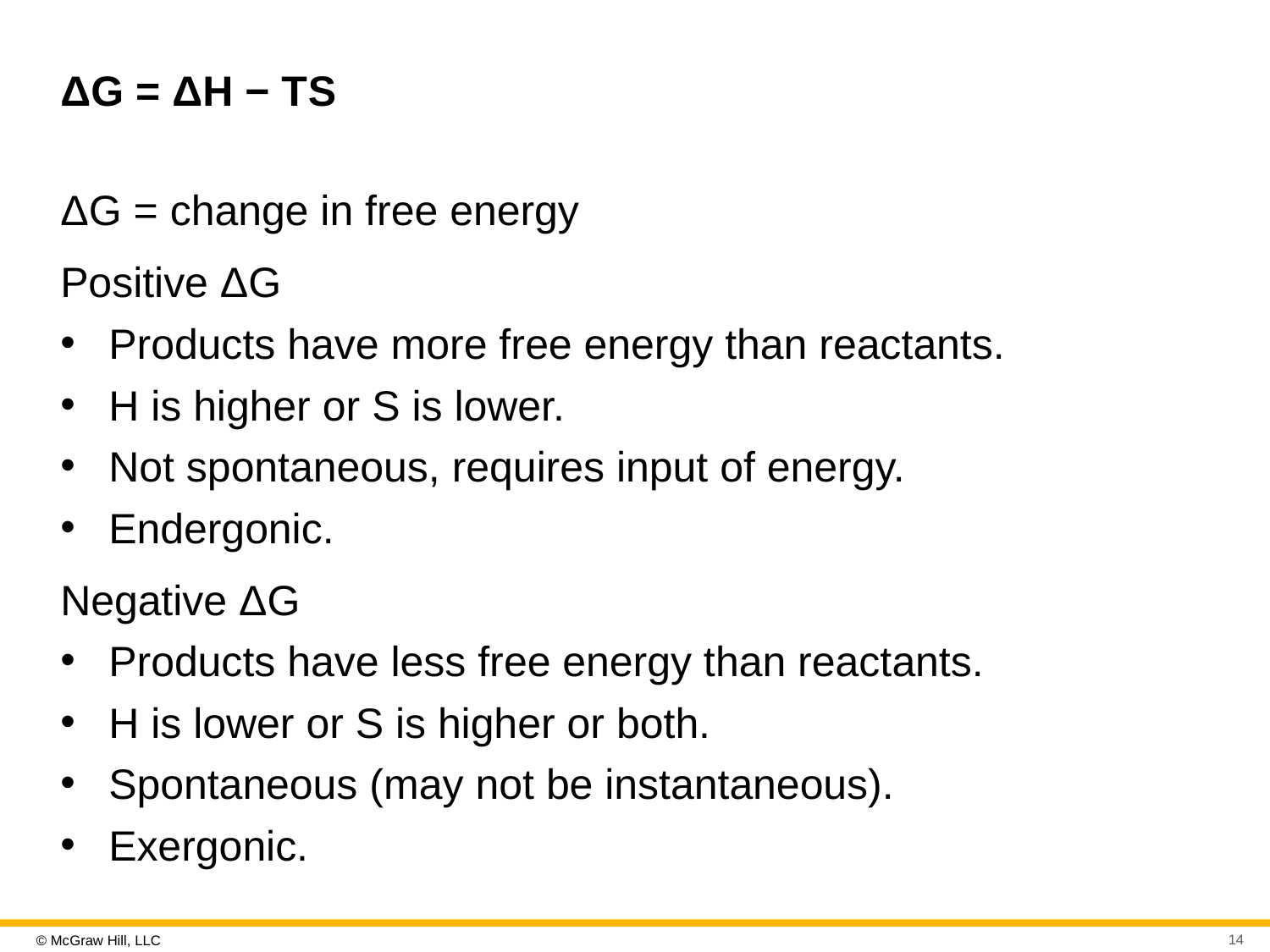

# ΔG = ΔH − T S
ΔG = change in free energy
Positive ΔG
Products have more free energy than reactants.
H is higher or S is lower.
Not spontaneous, requires input of energy.
Endergonic.
Negative ΔG
Products have less free energy than reactants.
H is lower or S is higher or both.
Spontaneous (may not be instantaneous).
Exergonic.
14